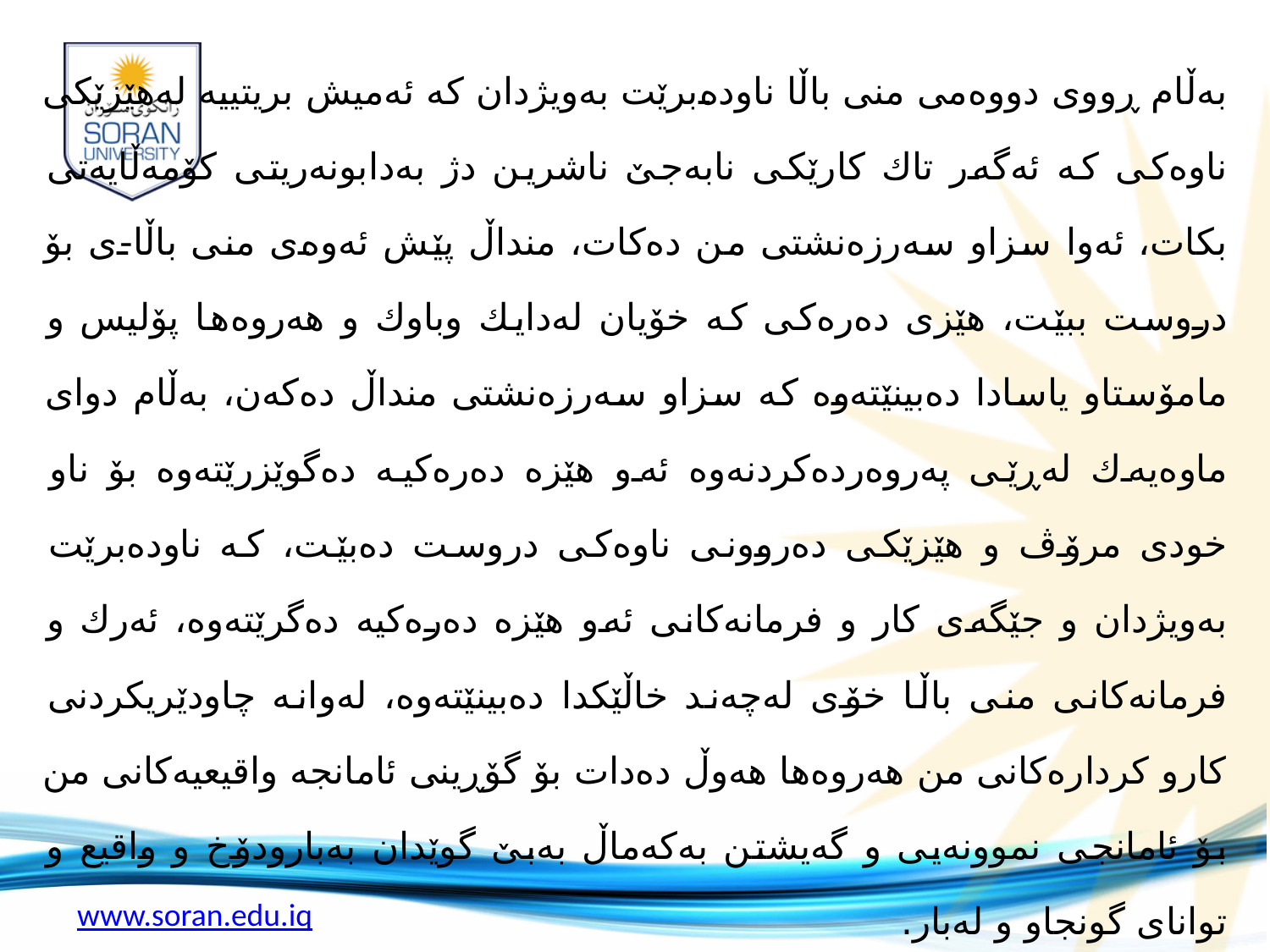

بەڵام ڕووی دووەمی منی باڵا ناودەبرێت بەویژدان كە ئەمیش بریتییە لەهێزێكی ناوەكی كە ئەگەر تاك كارێكی نابەجێ ناشرین دژ بەدابونەریتی كۆمەڵایەتی بكات، ئەوا سزاو سەرزەنشتی من دەكات، منداڵ پێش ئەوەی منی باڵا-ی بۆ دروست ببێت، هێزی دەرەكی كە خۆیان لەدایك وباوك و هەروەها پۆلیس و مامۆستاو یاسادا دەبینێتەوە كە سزاو سەرزەنشتی منداڵ دەكەن، بەڵام دوای ماوەیەك لەڕێی پەروەردەكردنەوە ئەو هێزە دەرەكیە دەگوێزرێتەوە بۆ ناو خودی مرۆڤ و هێزێكی دەروونی ناوەكی دروست دەبێت، كە ناودەبرێت بەویژدان و جێگەی كار و فرمانەكانی ئەو هێزە دەرەكیە دەگرێتەوە، ئەرك و فرمانەكانی منی باڵا خۆی لەچەند خاڵێكدا دەبینێتەوە، لەوانە چاودێریكردنی كارو كردارەكانی من هەروەها هەوڵ دەدات بۆ گۆڕینی ئامانجە واقیعیەكانی من بۆ ئامانجی نموونەیی و گەیشتن بەكەماڵ بەبێ گوێدان بەبارودۆخ و واقیع و توانای گونجاو و لەبار.

#